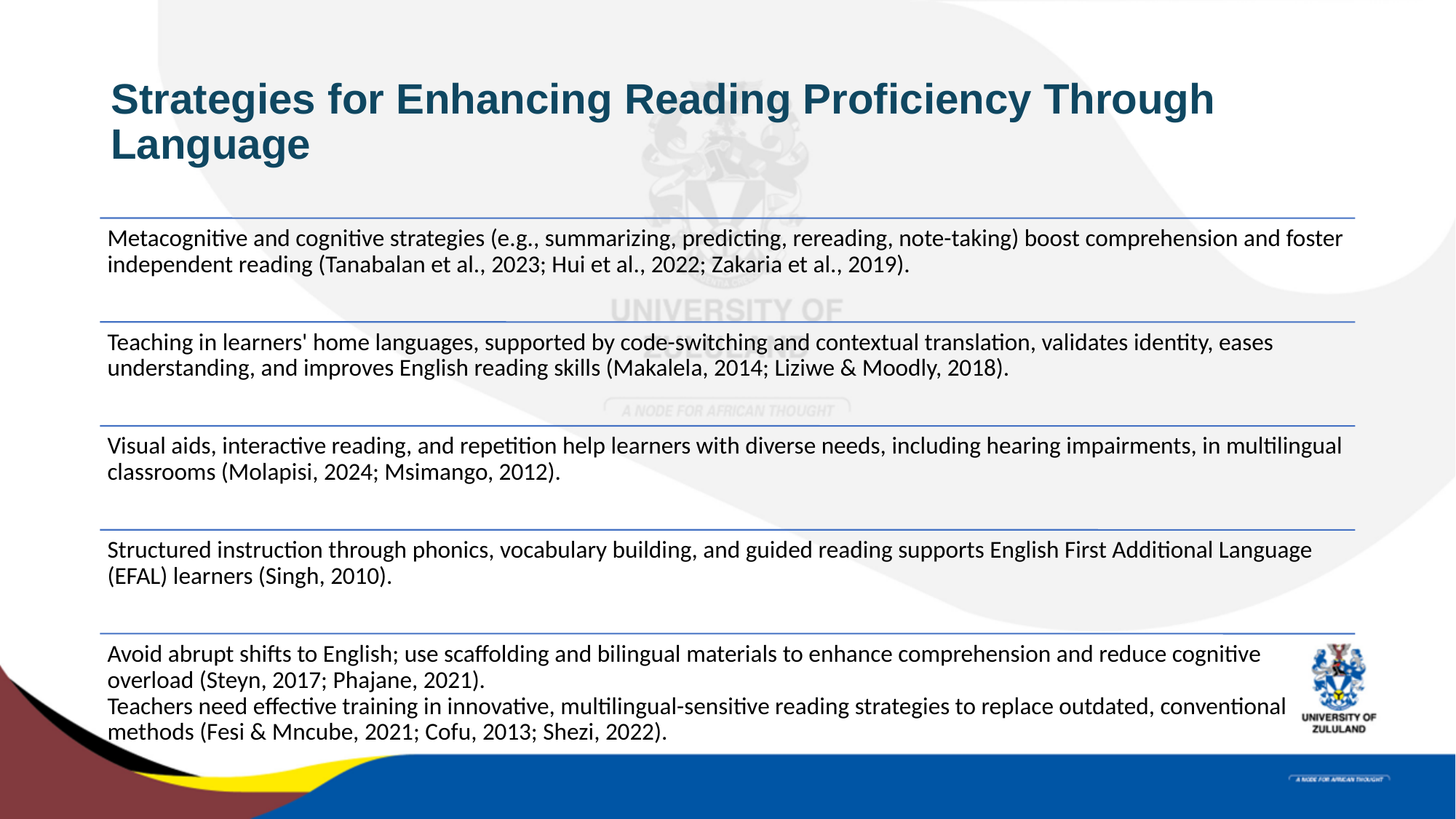

# Strategies for Enhancing Reading Proficiency Through Language
Metacognitive and cognitive strategies (e.g., summarizing, predicting, rereading, note-taking) boost comprehension and foster independent reading (Tanabalan et al., 2023; Hui et al., 2022; Zakaria et al., 2019).
Teaching in learners' home languages, supported by code-switching and contextual translation, validates identity, eases understanding, and improves English reading skills (Makalela, 2014; Liziwe & Moodly, 2018).
Visual aids, interactive reading, and repetition help learners with diverse needs, including hearing impairments, in multilingual classrooms (Molapisi, 2024; Msimango, 2012).
Structured instruction through phonics, vocabulary building, and guided reading supports English First Additional Language (EFAL) learners (Singh, 2010).
Avoid abrupt shifts to English; use scaffolding and bilingual materials to enhance comprehension and reduce cognitive overload (Steyn, 2017; Phajane, 2021).
Teachers need effective training in innovative, multilingual-sensitive reading strategies to replace outdated, conventional methods (Fesi & Mncube, 2021; Cofu, 2013; Shezi, 2022).